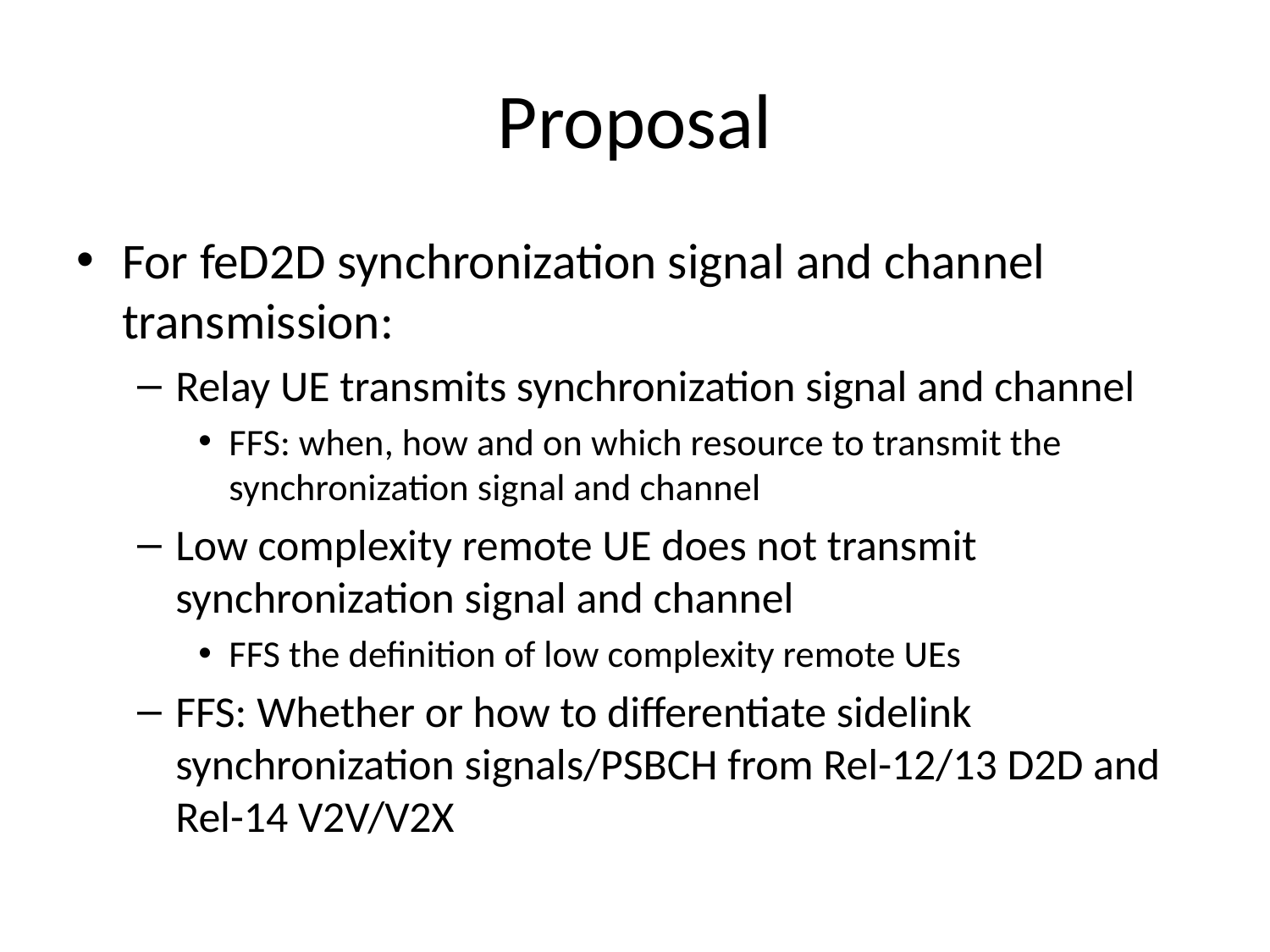

# Proposal
For feD2D synchronization signal and channel transmission:
Relay UE transmits synchronization signal and channel
FFS: when, how and on which resource to transmit the synchronization signal and channel
Low complexity remote UE does not transmit synchronization signal and channel
FFS the definition of low complexity remote UEs
FFS: Whether or how to differentiate sidelink synchronization signals/PSBCH from Rel-12/13 D2D and Rel-14 V2V/V2X